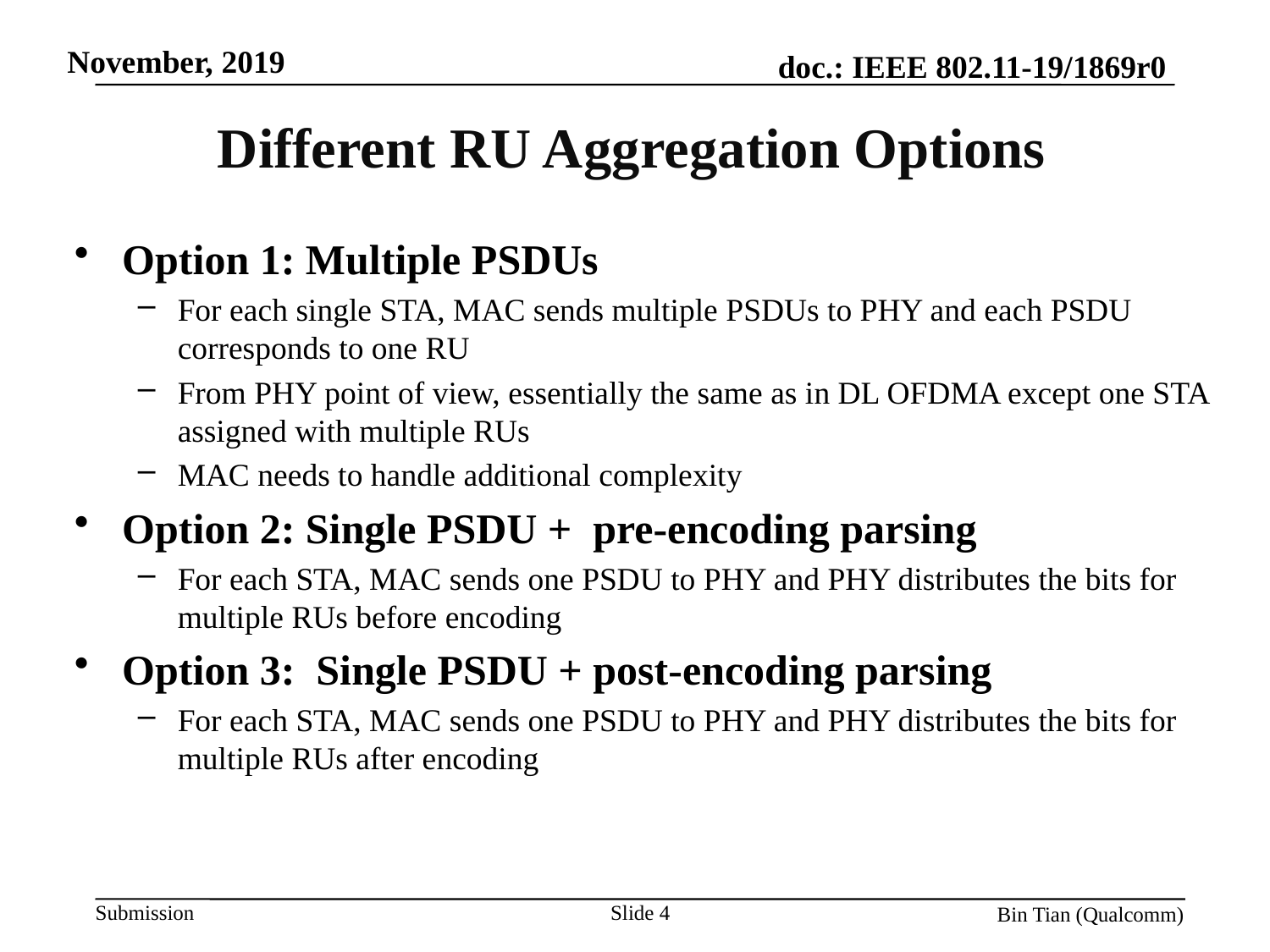

# Different RU Aggregation Options
Option 1: Multiple PSDUs
For each single STA, MAC sends multiple PSDUs to PHY and each PSDU corresponds to one RU
From PHY point of view, essentially the same as in DL OFDMA except one STA assigned with multiple RUs
MAC needs to handle additional complexity
Option 2: Single PSDU +  pre-encoding parsing
For each STA, MAC sends one PSDU to PHY and PHY distributes the bits for multiple RUs before encoding
Option 3:  Single PSDU + post-encoding parsing
For each STA, MAC sends one PSDU to PHY and PHY distributes the bits for multiple RUs after encoding

Slide 4